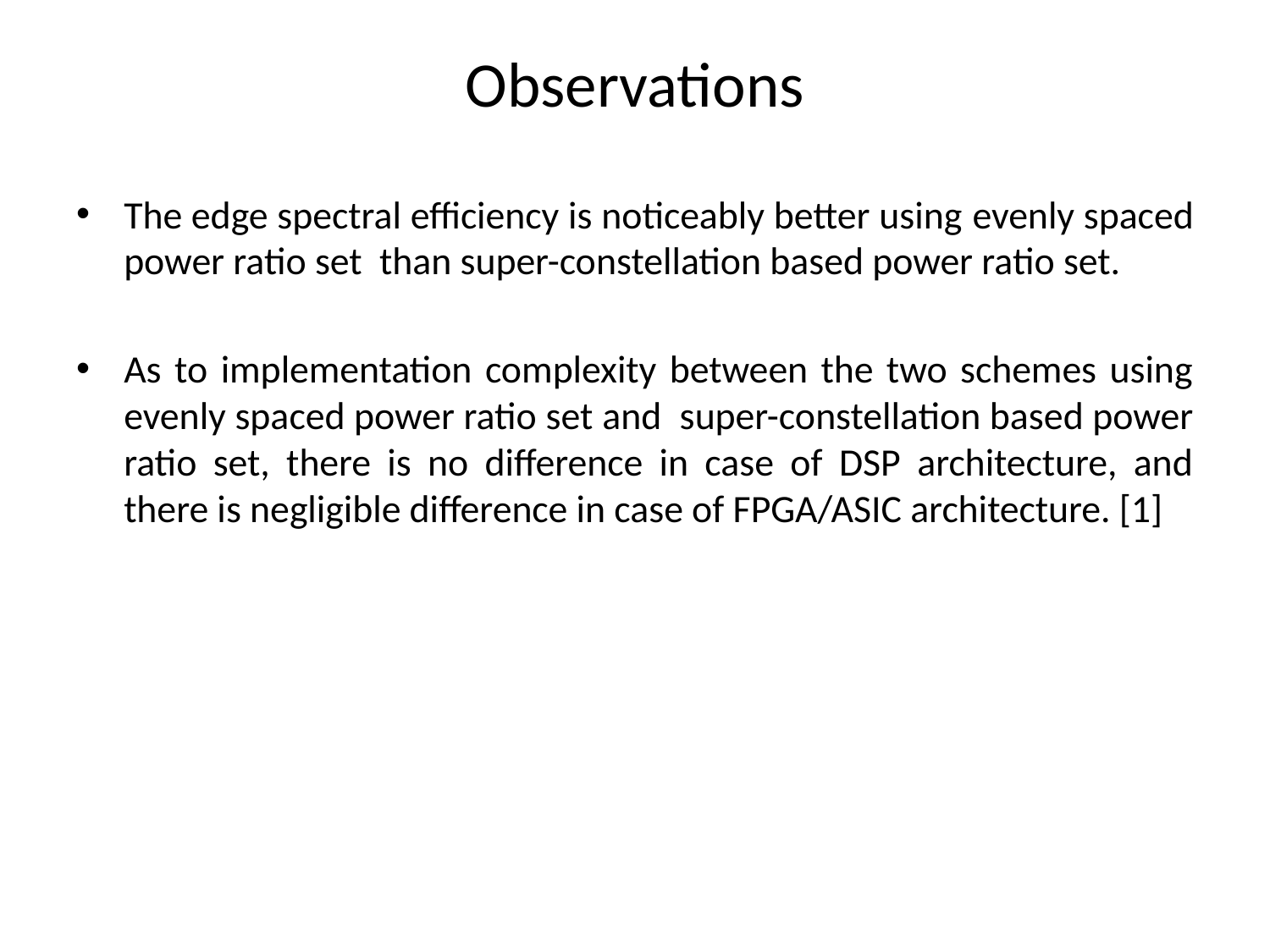

# Observations

The edge spectral efficiency is noticeably better using evenly spaced power ratio set  than super-constellation based power ratio set.

As to implementation complexity between the two schemes using evenly spaced power ratio set and  super-constellation based power ratio set, there is no difference in case of DSP architecture, and there is negligible difference in case of FPGA/ASIC architecture. [1]